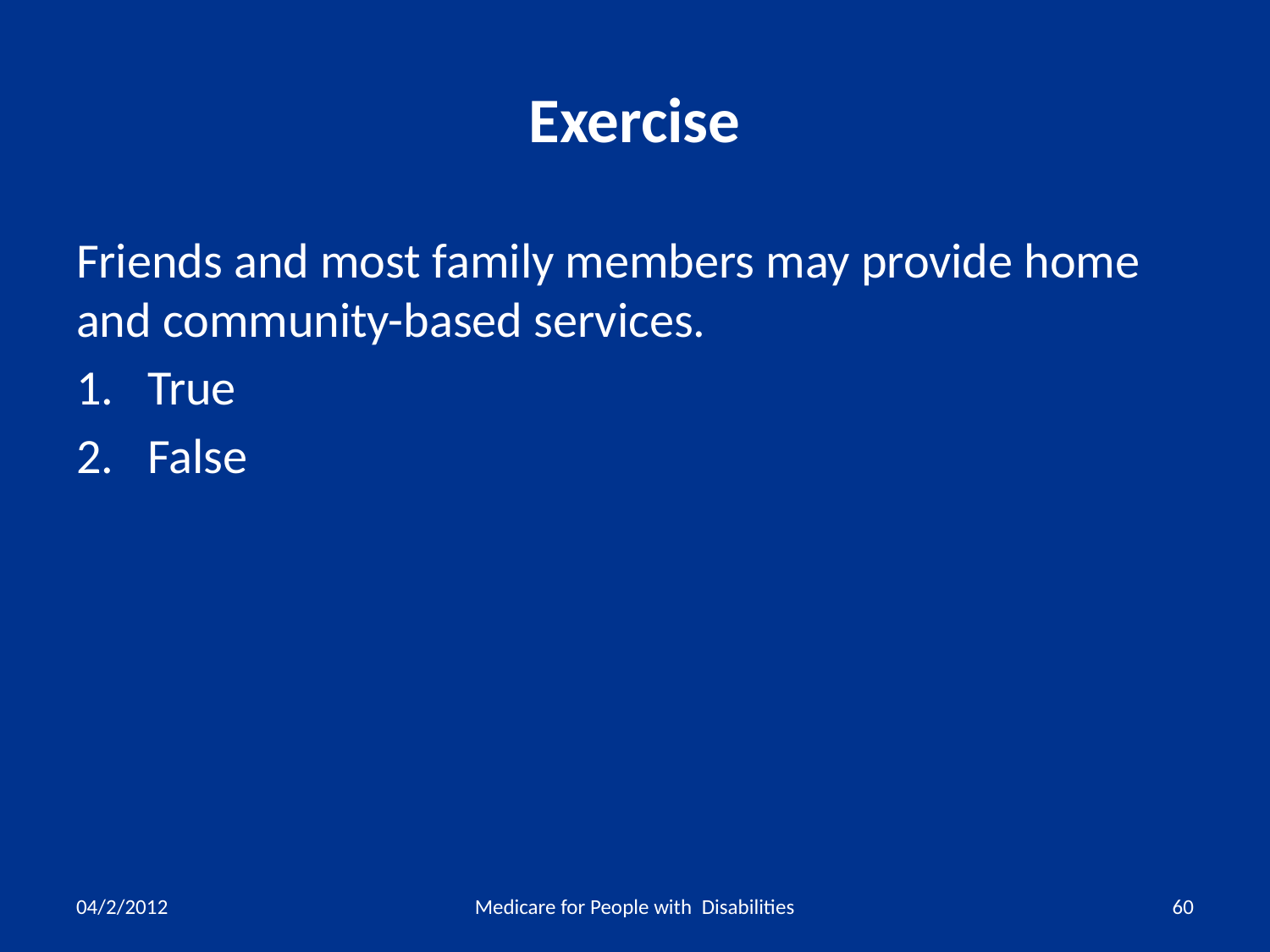

# Exercise
Friends and most family members may provide home and community-based services.
True
False
04/2/2012
Medicare for People with  Disabilities
60